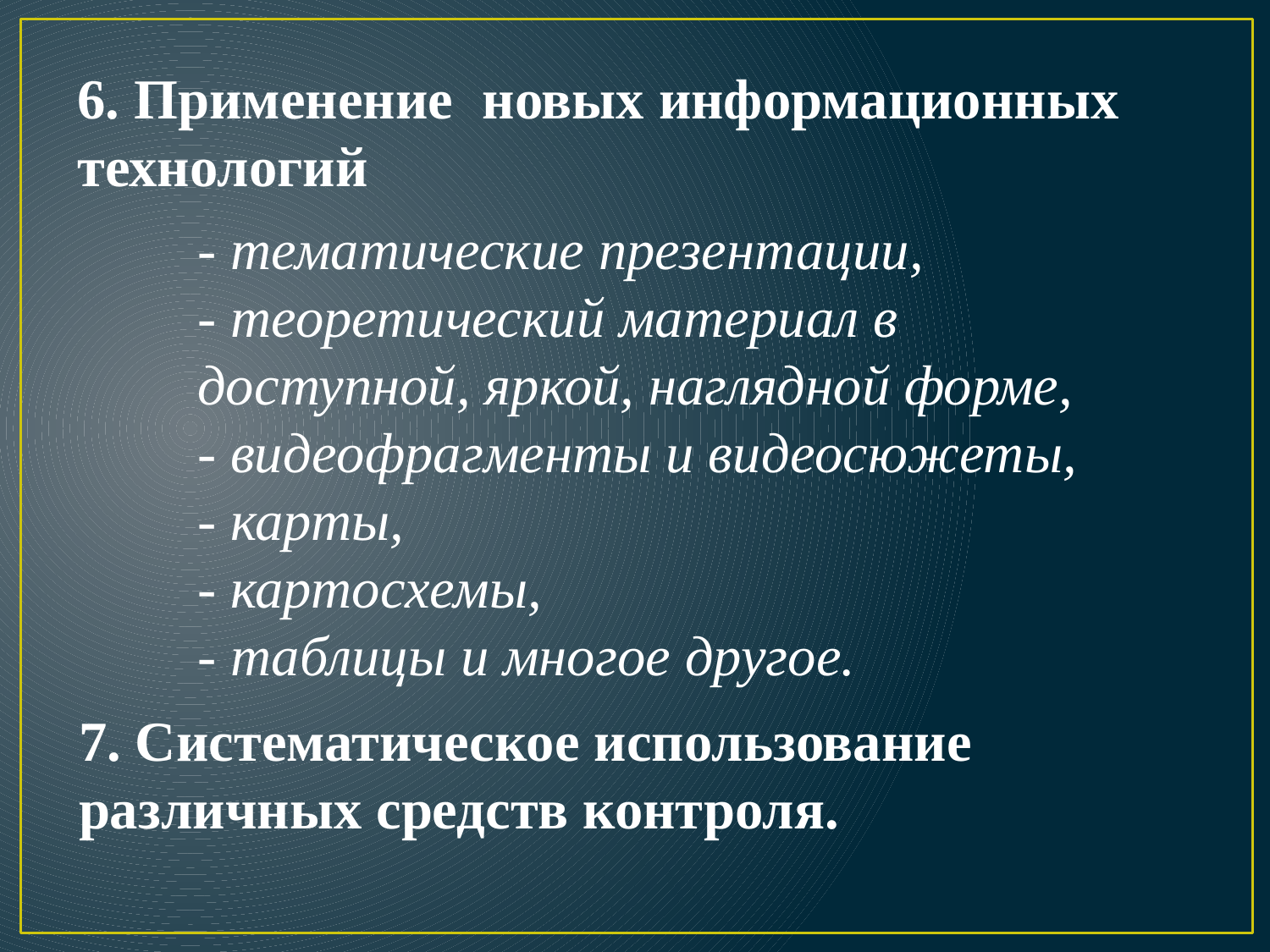

6. Применение  новых информационных технологий
- тематические презентации,
- теоретический материал в доступной, яркой, наглядной форме,
- видеофрагменты и видеосюжеты,
- карты,
- картосхемы,
- таблицы и многое другое.
7. Систематическое использование различных средств контроля.